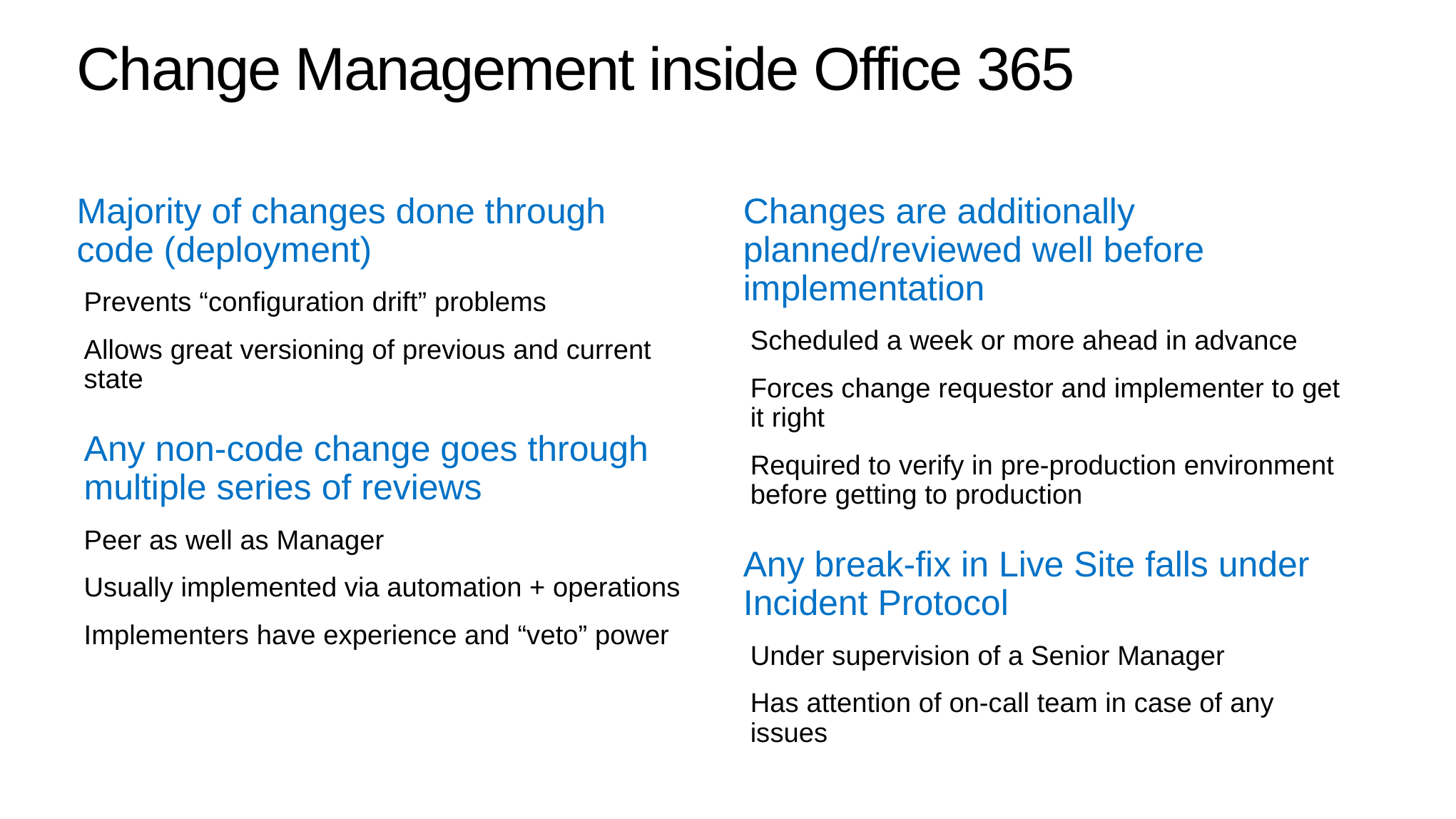

# Change Management inside Office 365
Majority of changes done through code (deployment)
Prevents “configuration drift” problems
Allows great versioning of previous and current state
Any non-code change goes through multiple series of reviews
Peer as well as Manager
Usually implemented via automation + operations
Implementers have experience and “veto” power

Changes are additionally planned/reviewed well before implementation
Scheduled a week or more ahead in advance
Forces change requestor and implementer to get it right
Required to verify in pre-production environment before getting to production
Any break-fix in Live Site falls under Incident Protocol
Under supervision of a Senior Manager
Has attention of on-call team in case of any issues